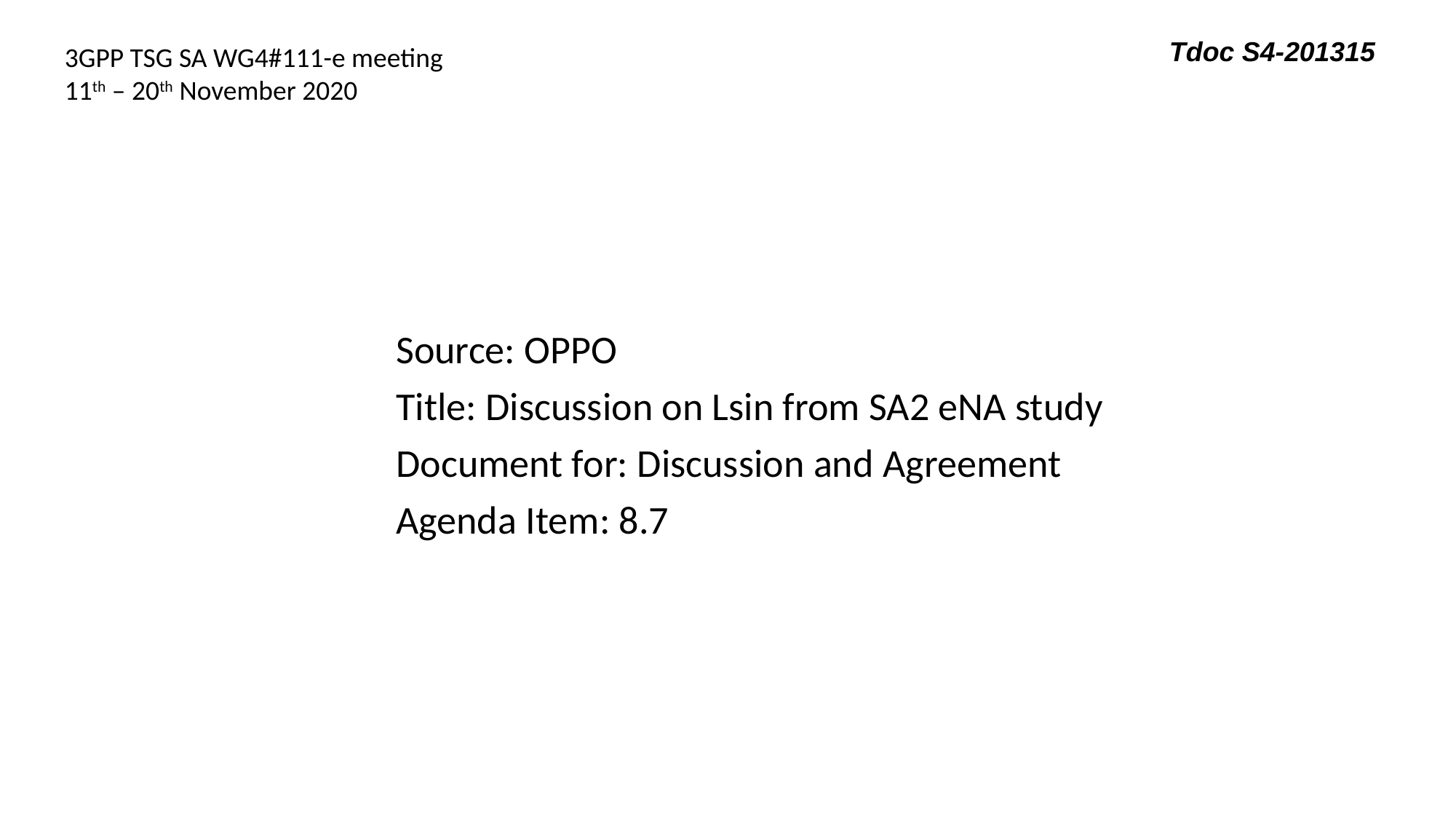

Tdoc S4-201315
3GPP TSG SA WG4#111-e meeting
11th – 20th November 2020
Source: OPPO
Title: Discussion on Lsin from SA2 eNA study
Document for: Discussion and Agreement
Agenda Item: 8.7